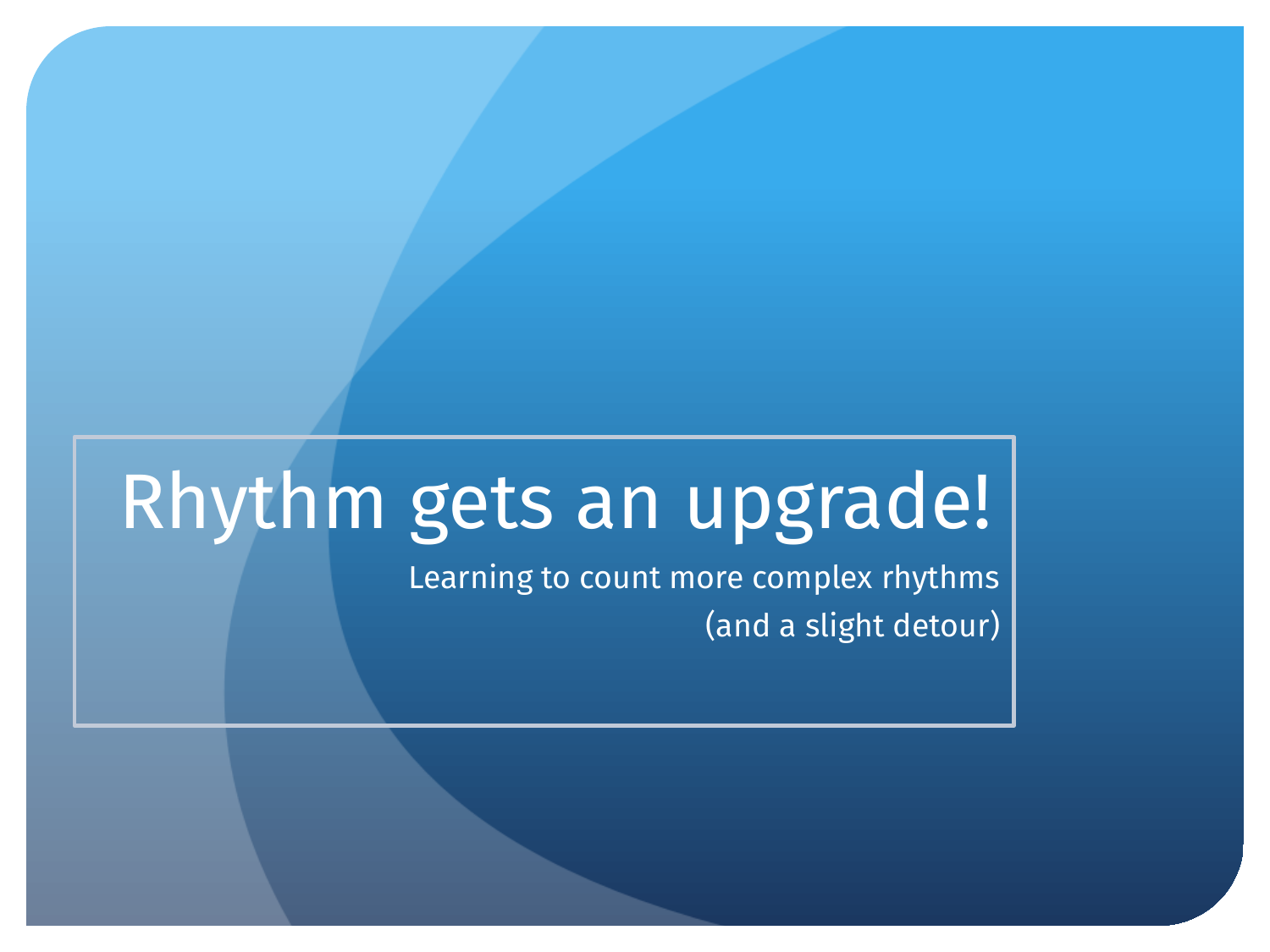

# Rhythm gets an upgrade!
Learning to count more complex rhythms
(and a slight detour)